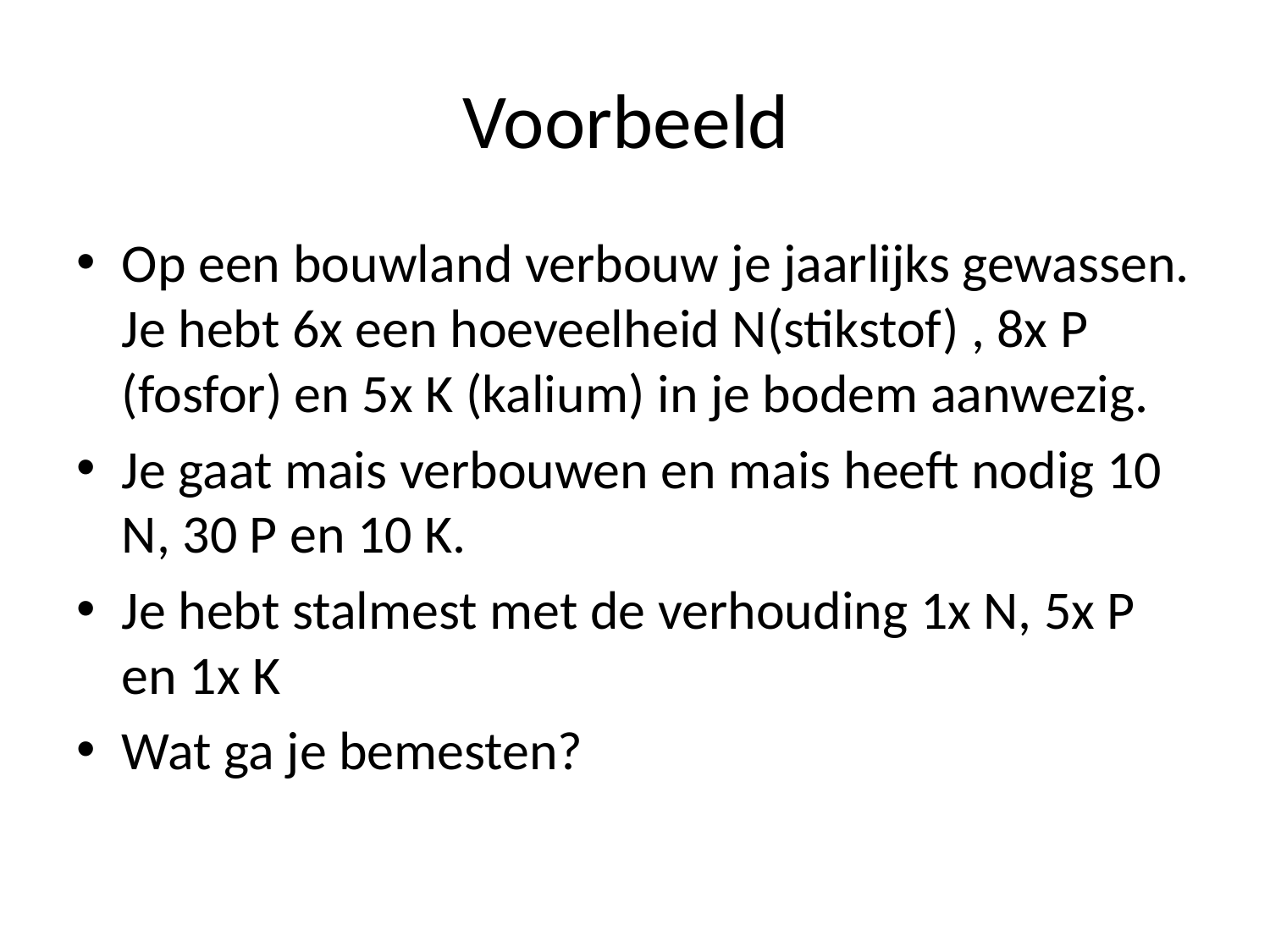

# Voorbeeld
Op een bouwland verbouw je jaarlijks gewassen. Je hebt 6x een hoeveelheid N(stikstof) , 8x P (fosfor) en 5x K (kalium) in je bodem aanwezig.
Je gaat mais verbouwen en mais heeft nodig 10 N, 30 P en 10 K.
Je hebt stalmest met de verhouding 1x N, 5x P en 1x K
Wat ga je bemesten?